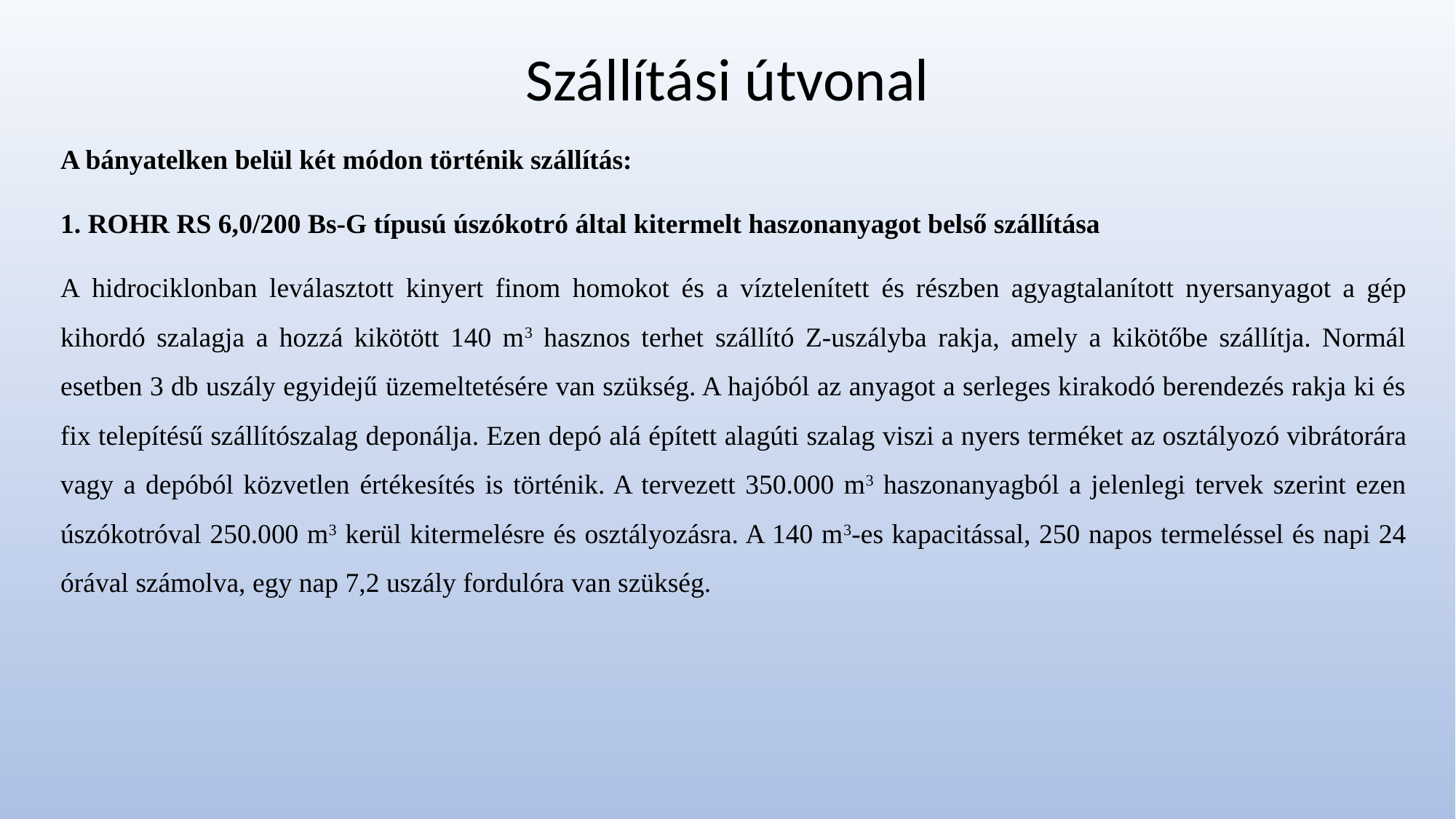

Szállítási útvonal
A bányatelken belül két módon történik szállítás:
1. ROHR RS 6,0/200 Bs-G típusú úszókotró által kitermelt haszonanyagot belső szállítása
A hidrociklonban leválasztott kinyert finom homokot és a víztelenített és részben agyagtalanított nyersanyagot a gép kihordó szalagja a hozzá kikötött 140 m3 hasznos terhet szállító Z-uszályba rakja, amely a kikötőbe szállítja. Normál esetben 3 db uszály egyidejű üzemeltetésére van szükség. A hajóból az anyagot a serleges kirakodó berendezés rakja ki és fix telepítésű szállítószalag deponálja. Ezen depó alá épített alagúti szalag viszi a nyers terméket az osztályozó vibrátorára vagy a depóból közvetlen értékesítés is történik. A tervezett 350.000 m3 haszonanyagból a jelenlegi tervek szerint ezen úszókotróval 250.000 m3 kerül kitermelésre és osztályozásra. A 140 m3-es kapacitással, 250 napos termeléssel és napi 24 órával számolva, egy nap 7,2 uszály fordulóra van szükség.